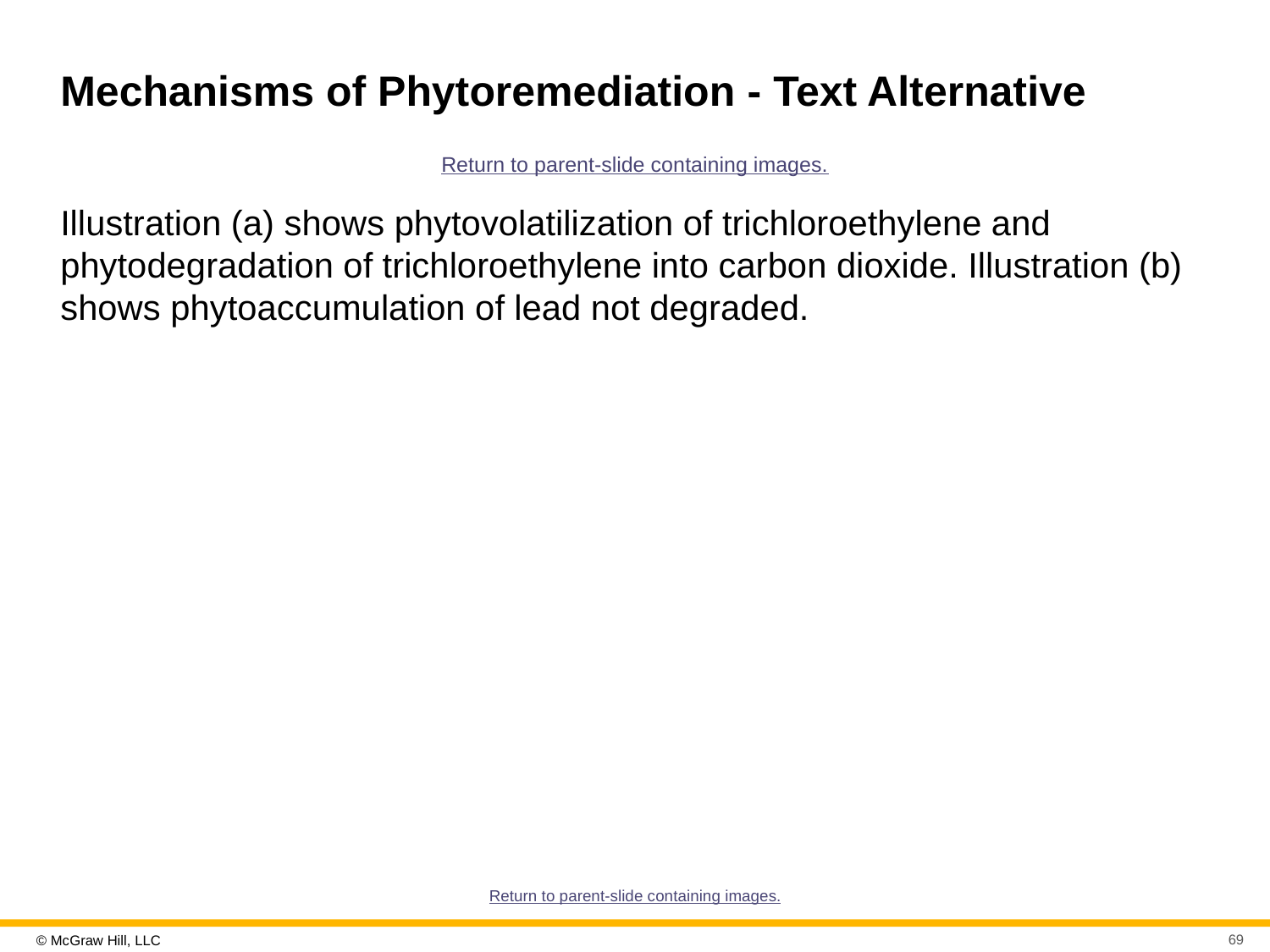

# Mechanisms of Phytoremediation - Text Alternative
Return to parent-slide containing images.
Illustration (a) shows phytovolatilization of trichloroethylene and phytodegradation of trichloroethylene into carbon dioxide. Illustration (b) shows phytoaccumulation of lead not degraded.
Return to parent-slide containing images.
69